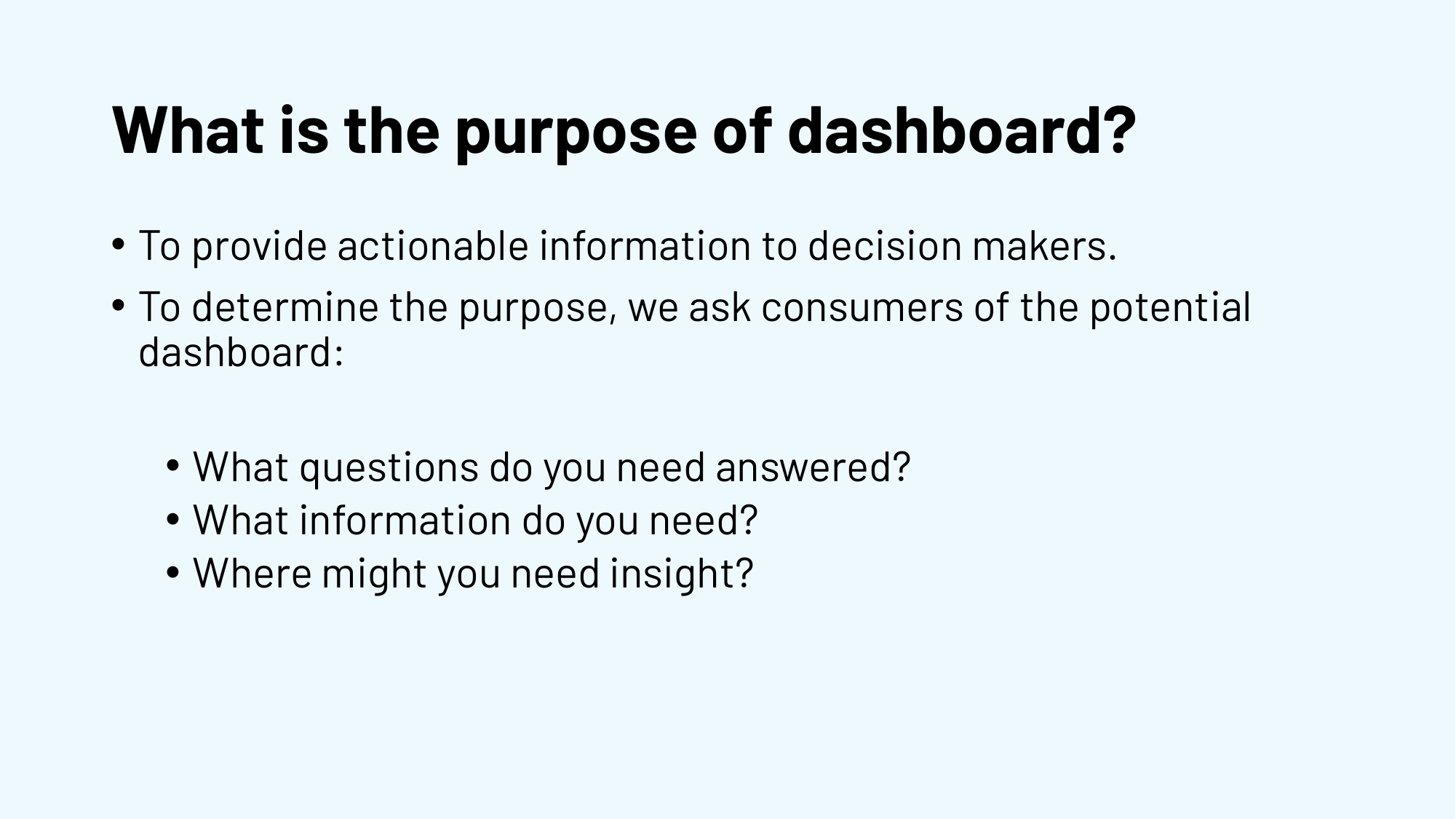

# What is the purpose of dashboard?
To provide actionable information to decision makers.
To determine the purpose, we ask consumers of the potential dashboard:

What questions do you need answered?
What information do you need?
Where might you need insight?